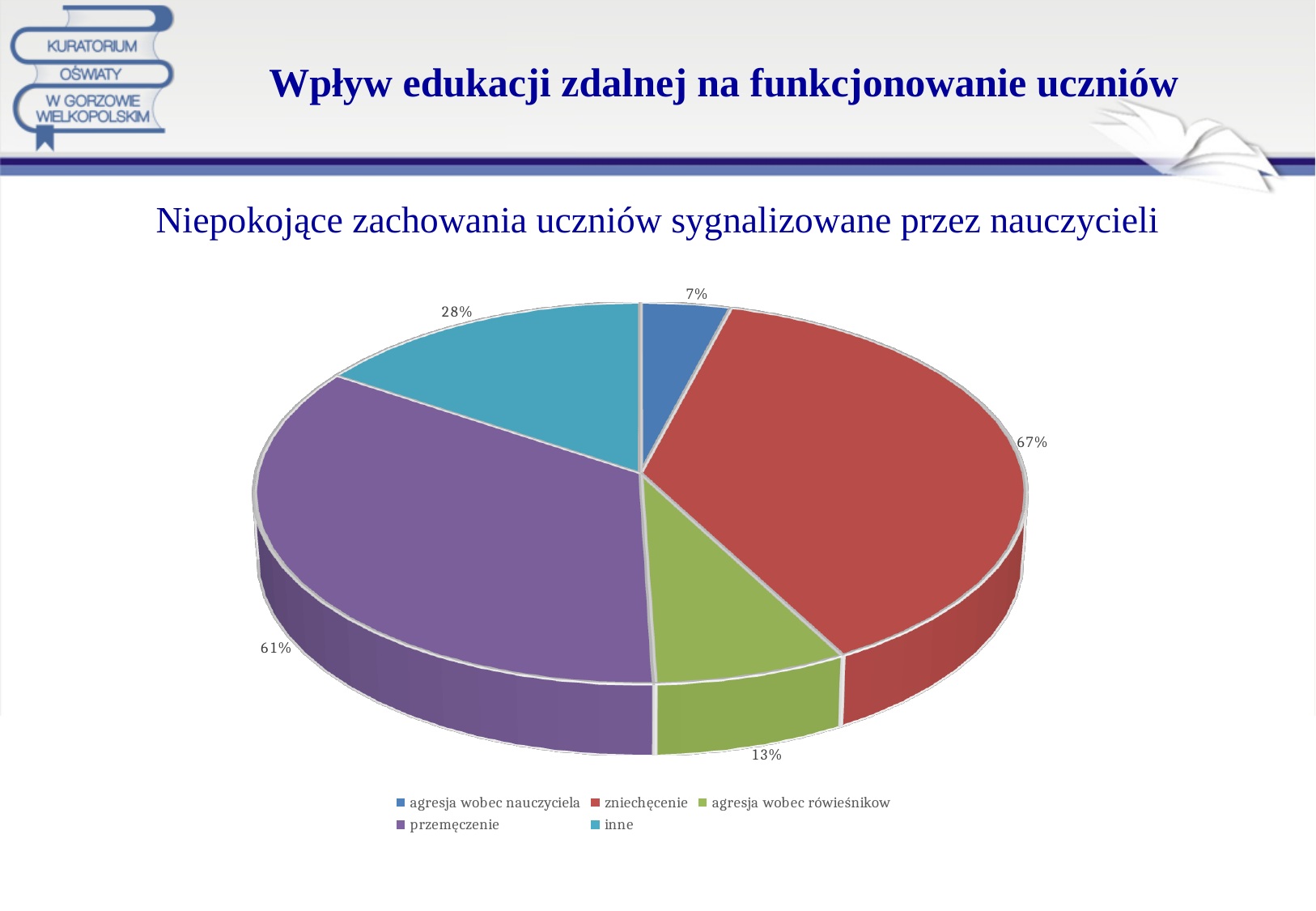

# Wpływ edukacji zdalnej na funkcjonowanie uczniów
Niepokojące zachowania uczniów sygnalizowane przez nauczycieli

[unsupported chart]